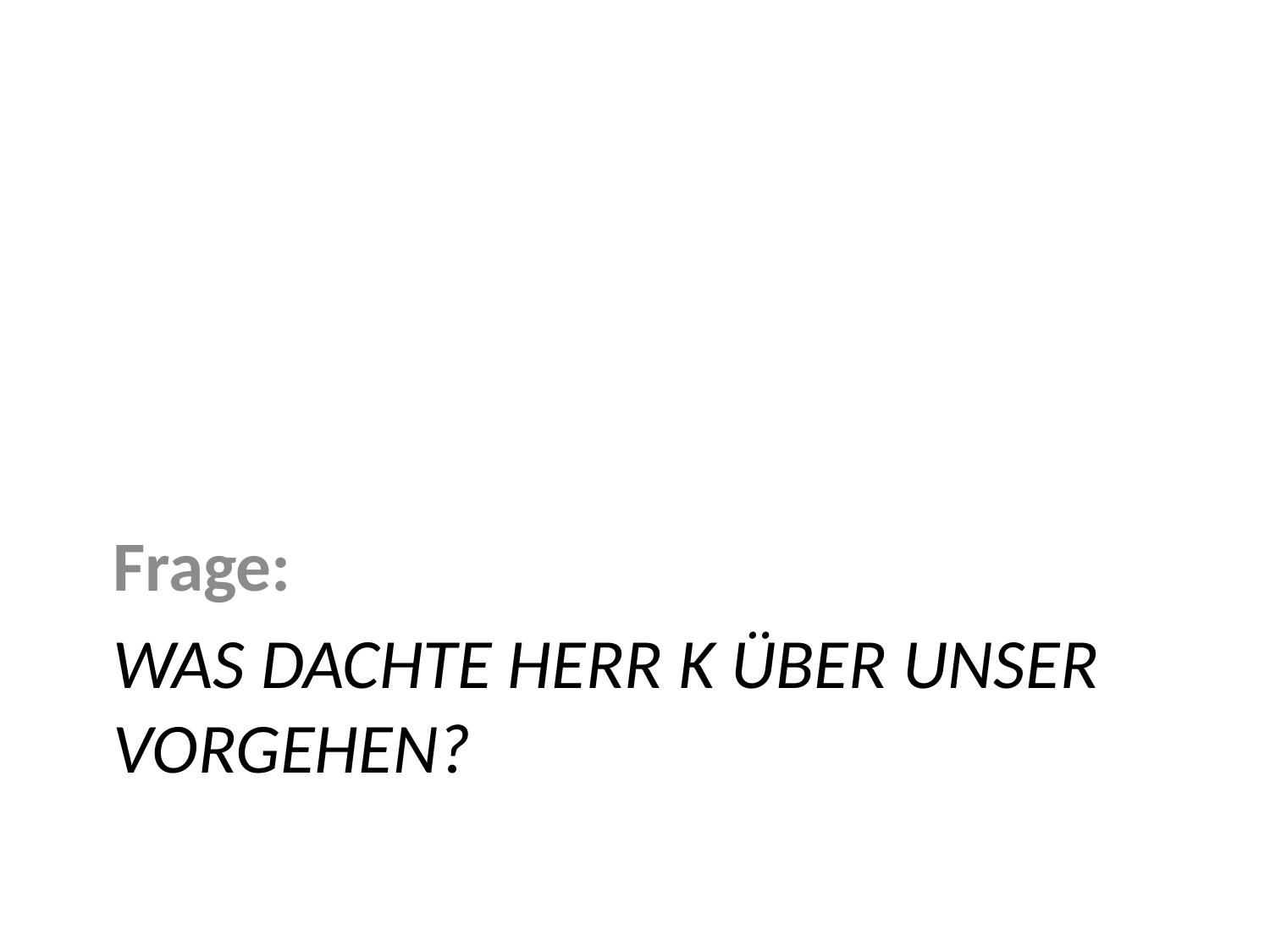

Frage:
# Was dachte Herr K über unser Vorgehen?